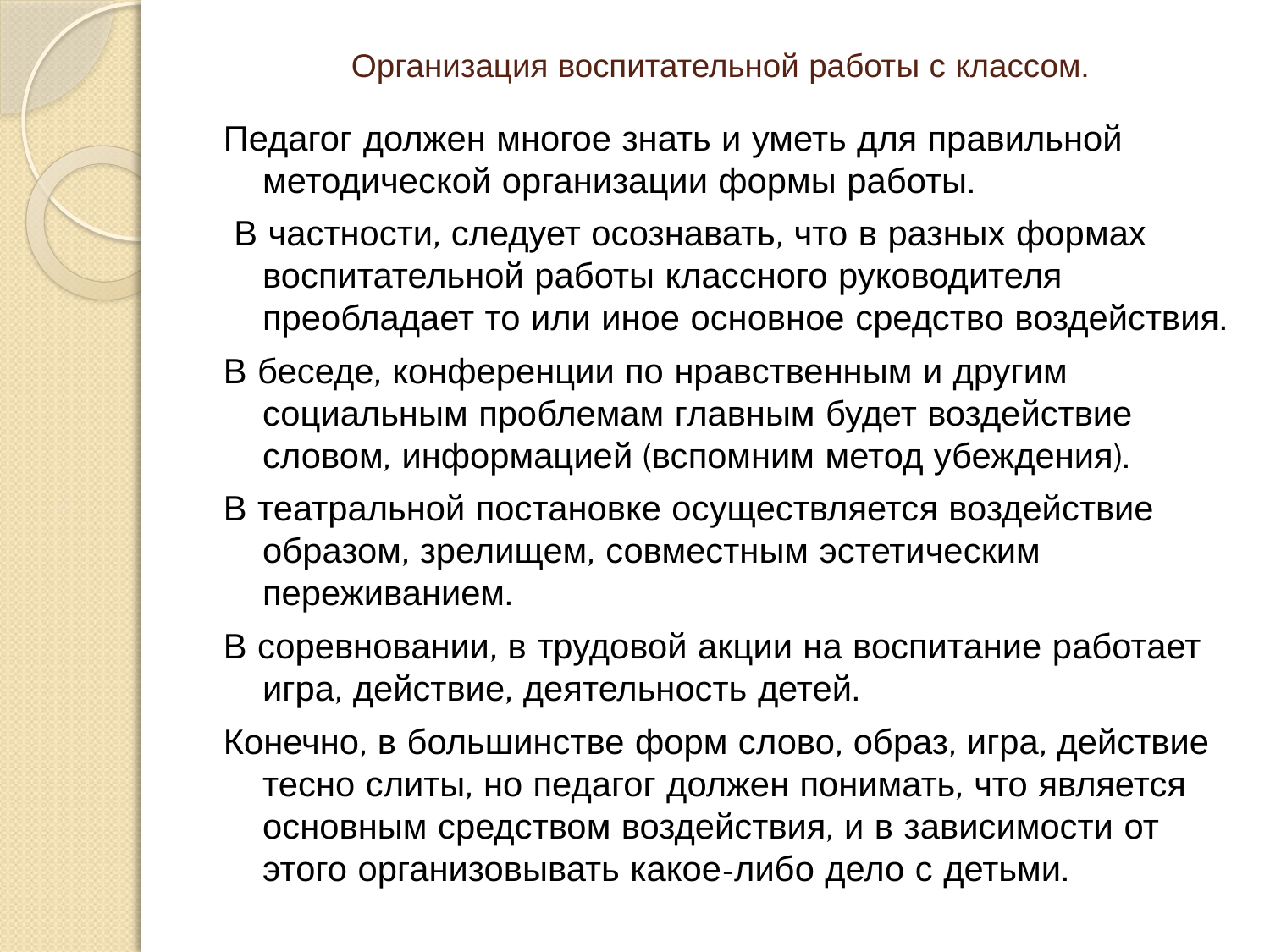

# Организация воспитательной работы с классом.
Педагог должен многое знать и уметь для правильной методической организации формы работы.
 В частности, следует осознавать, что в разных формах воспитательной работы классного руководителя преобладает то или иное основное средство воздействия.
В беседе, конференции по нравственным и другим социальным проблемам главным будет воздействие словом, информацией (вспомним метод убеждения).
В театральной постановке осуществляется воздействие образом, зрелищем, совместным эстетическим переживанием.
В соревновании, в трудовой акции на воспитание работает игра, действие, деятельность детей.
Конечно, в большинстве форм слово, образ, игра, действие тесно слиты, но педагог должен понимать, что является основным средством воздействия, и в зависимости от этого организовывать какое-либо дело с детьми.